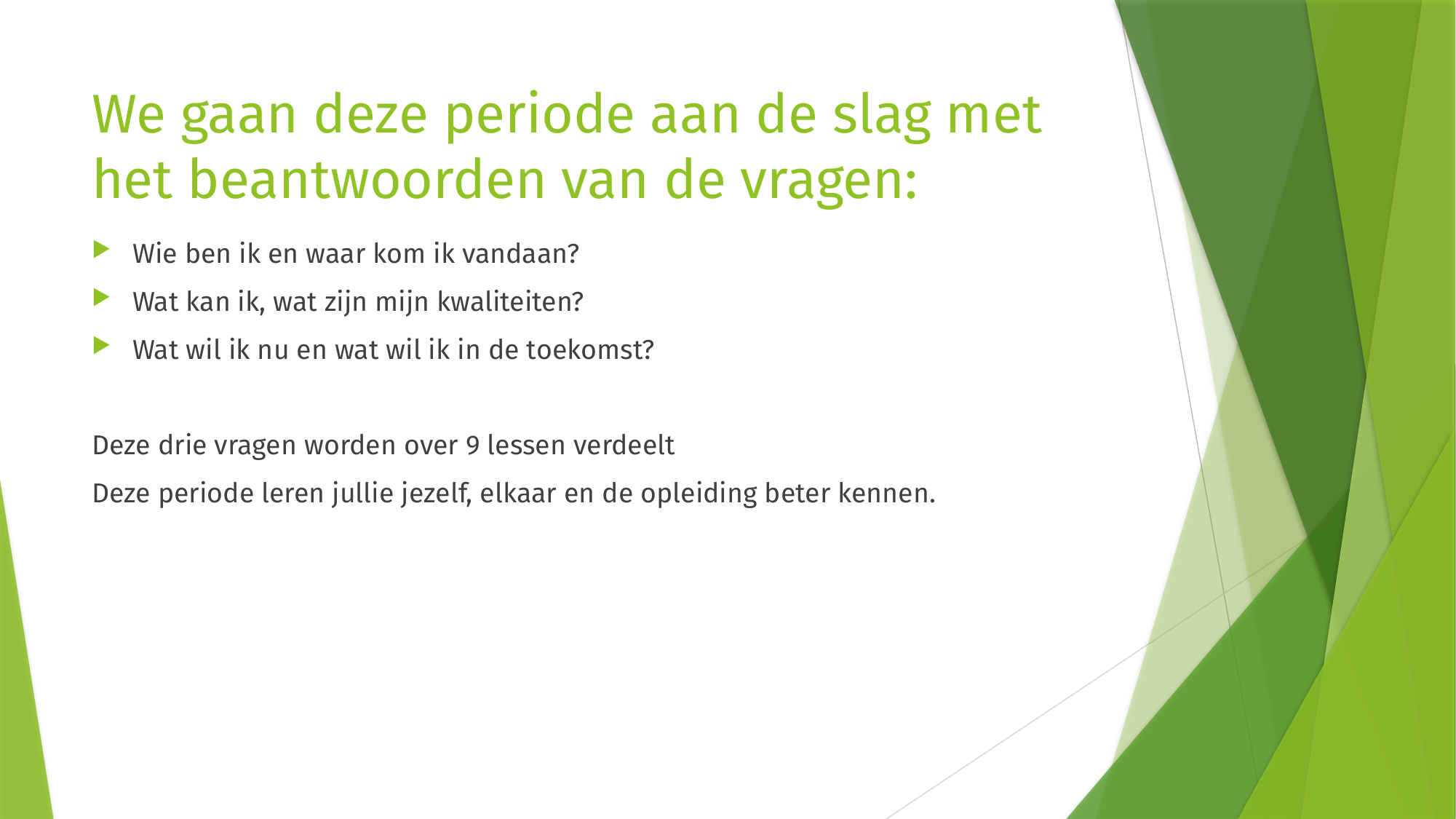

# We gaan deze periode aan de slag met het beantwoorden van de vragen:
Wie ben ik en waar kom ik vandaan?
Wat kan ik, wat zijn mijn kwaliteiten?
Wat wil ik nu en wat wil ik in de toekomst?

Deze drie vragen worden over 9 lessen verdeelt
Deze periode leren jullie jezelf, elkaar en de opleiding beter kennen.